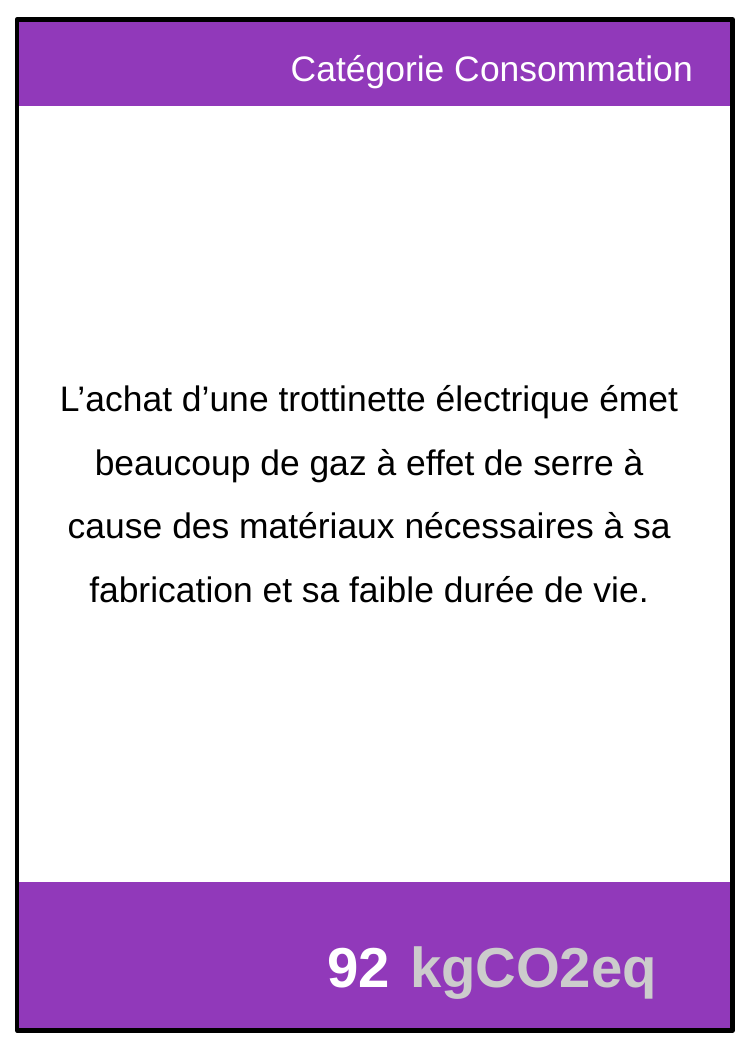

Catégorie Consommation

L’achat d’une trottinette électrique émet beaucoup de gaz à effet de serre à cause des matériaux nécessaires à sa fabrication et sa faible durée de vie.

92
kgCO2eq